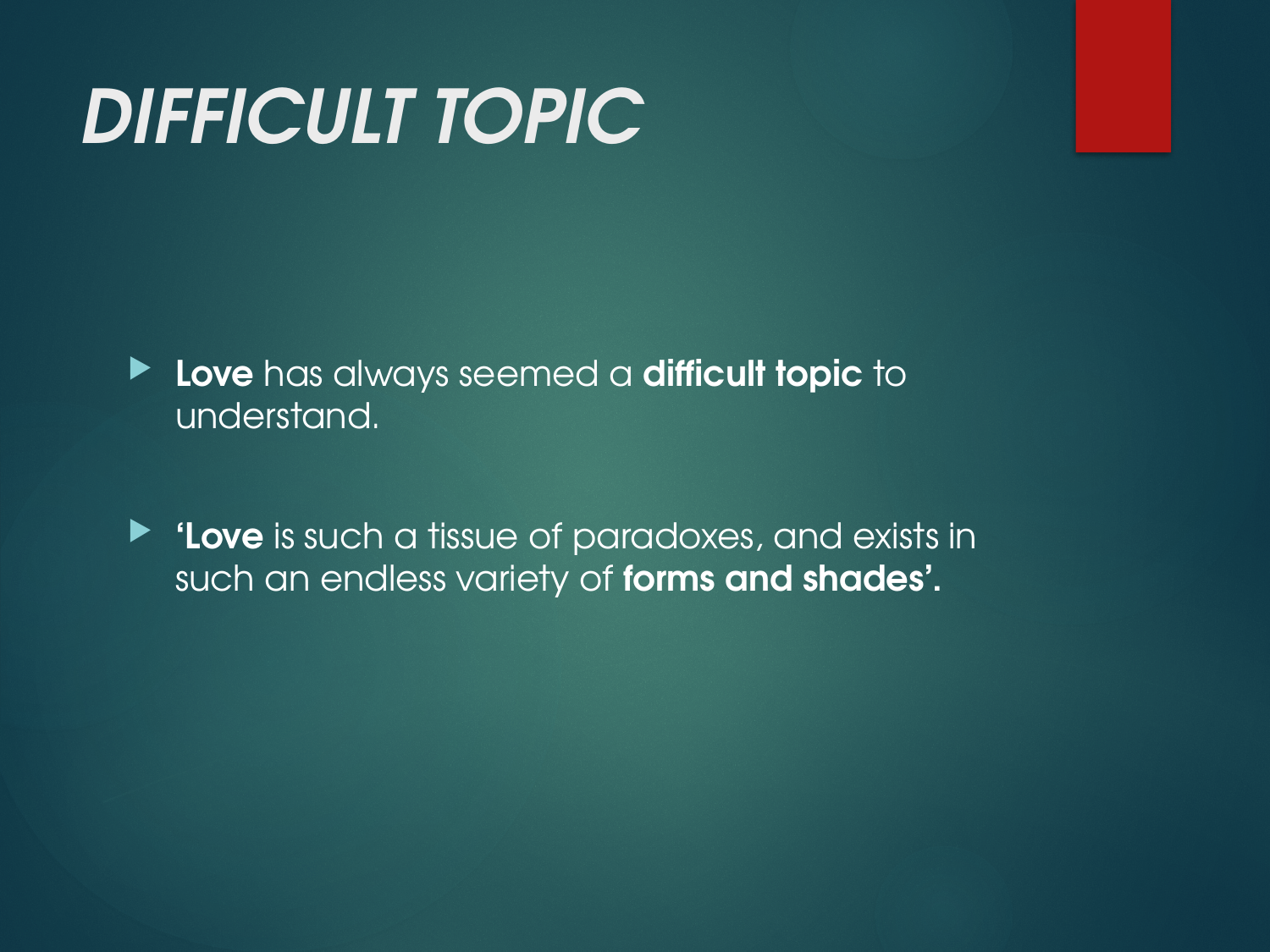

# DIFFICULT TOPIC

Love has always seemed a difficult topic to understand.

‘Love is such a tissue of paradoxes, and exists in such an endless variety of forms and shades’.